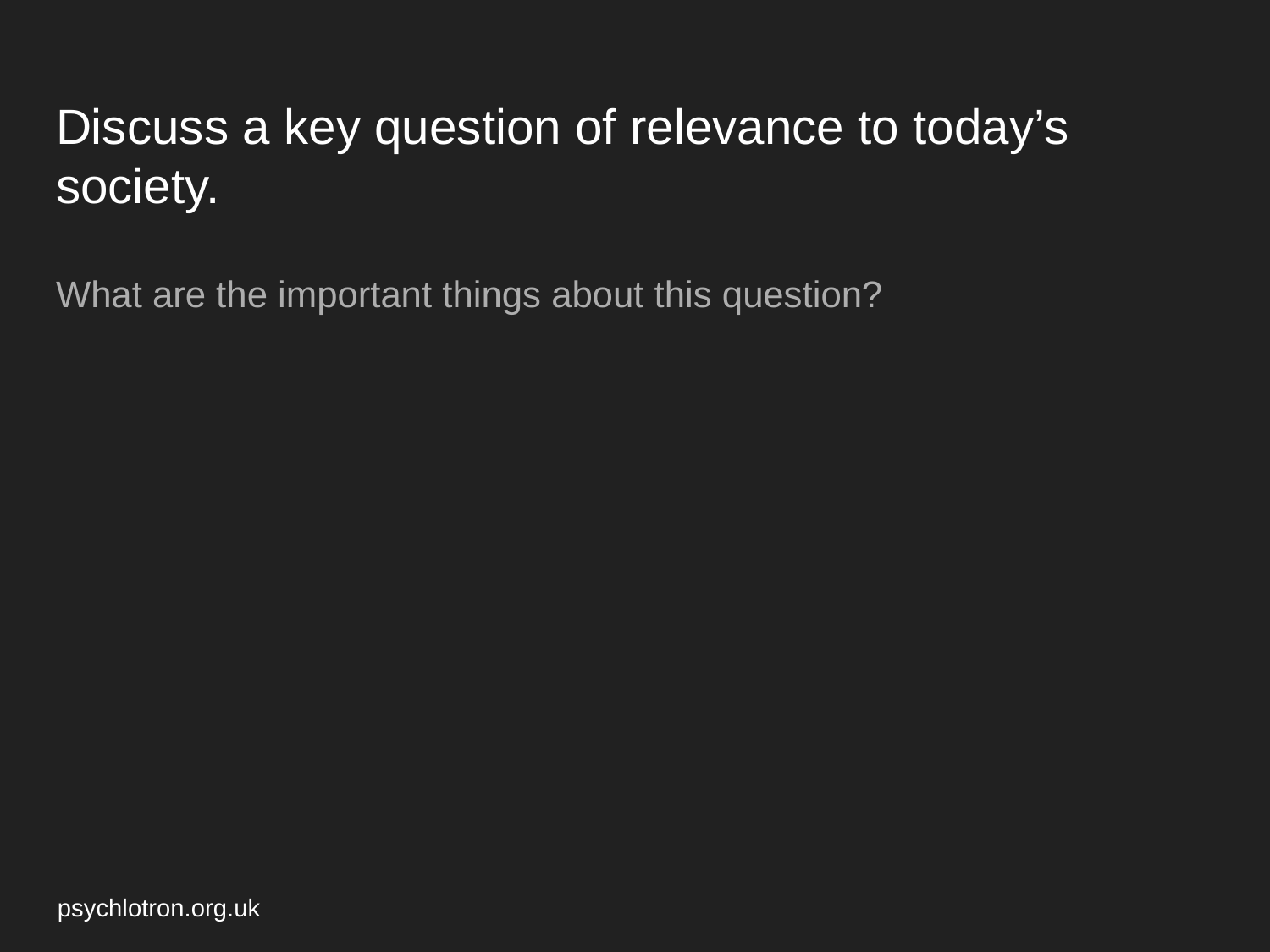

# Discuss a key question of relevance to today’s society.
What are the important things about this question?